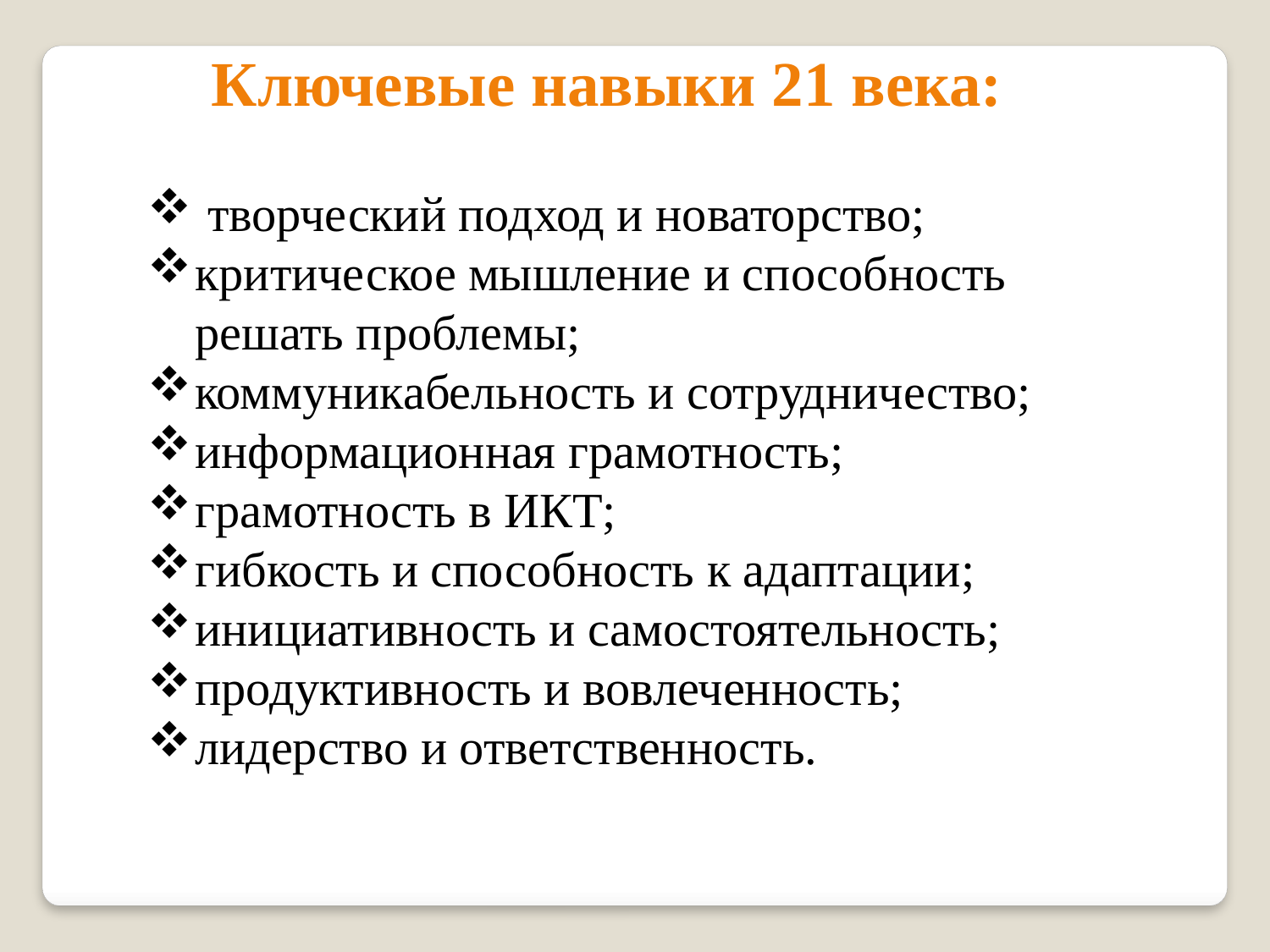

Ключевые навыки 21 века:

 творческий подход и новаторство;
критическое мышление и способность решать проблемы;
коммуникабельность и сотрудничество;
информационная грамотность;
грамотность в ИКТ;
гибкость и способность к адаптации;
инициативность и самостоятельность;
продуктивность и вовлеченность;
лидерство и ответственность.